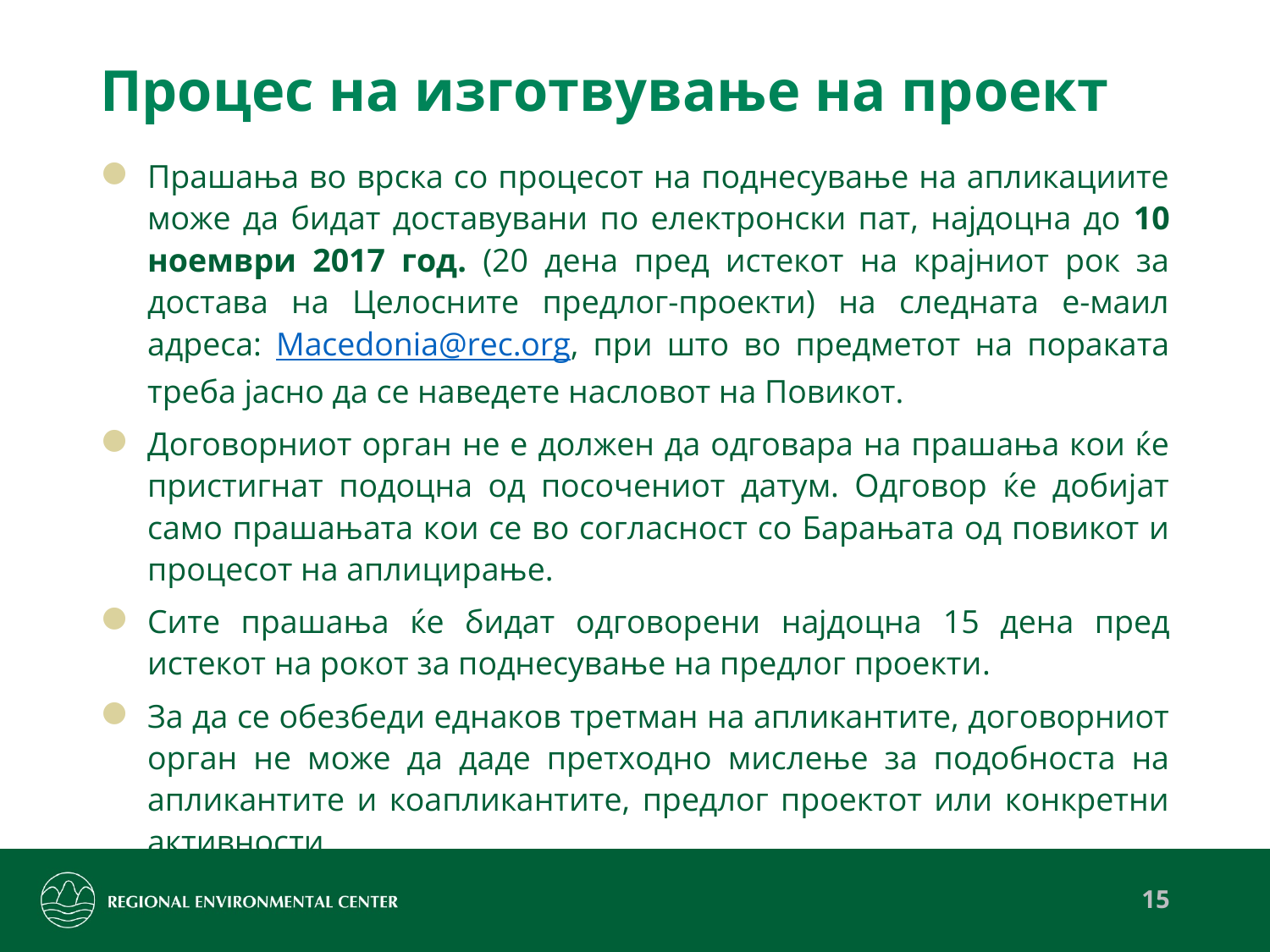

# Процес на изготвување на проект
Прашања во врска со процесот на поднесување на апликациите може да бидат доставувани по електронски пат, најдоцна до 10 ноември 2017 год. (20 дена пред истекот на крајниот рок за достава на Целосните предлог-проекти) на следната е-маил адреса: Macedonia@rec.org, при што во предметот на пораката треба јасно да се наведете насловот на Повикот.
Договорниот орган не е должен да одговара на прашања кои ќе пристигнат подоцна од посочениот датум. Одговор ќе добијат само прашањата кои се во согласност со Барањата од повикот и процесот на аплицирање.
Сите прашања ќе бидат одговорени најдоцна 15 дена пред истекот на рокот за поднесување на предлог проекти.
За да се обезбеди еднаков третман на апликантите, договорниот орган не може да даде претходно мислење за подобноста на апликантите и коапликантите, предлог проектот или конкретни активности.

15